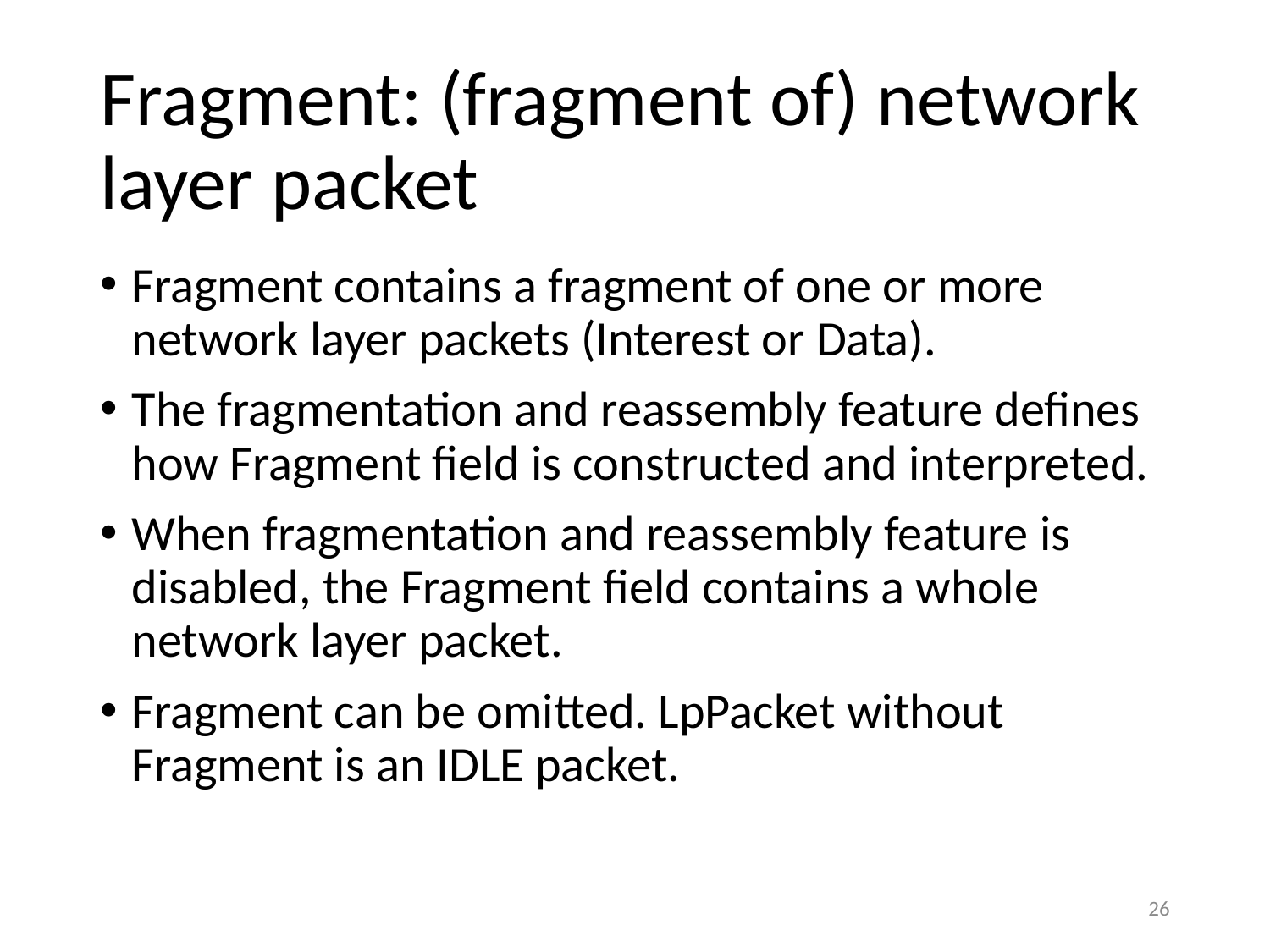

# Fragment: (fragment of) network layer packet
Fragment contains a fragment of one or more network layer packets (Interest or Data).
The fragmentation and reassembly feature defines how Fragment field is constructed and interpreted.
When fragmentation and reassembly feature is disabled, the Fragment field contains a whole network layer packet.
Fragment can be omitted. LpPacket without Fragment is an IDLE packet.
26